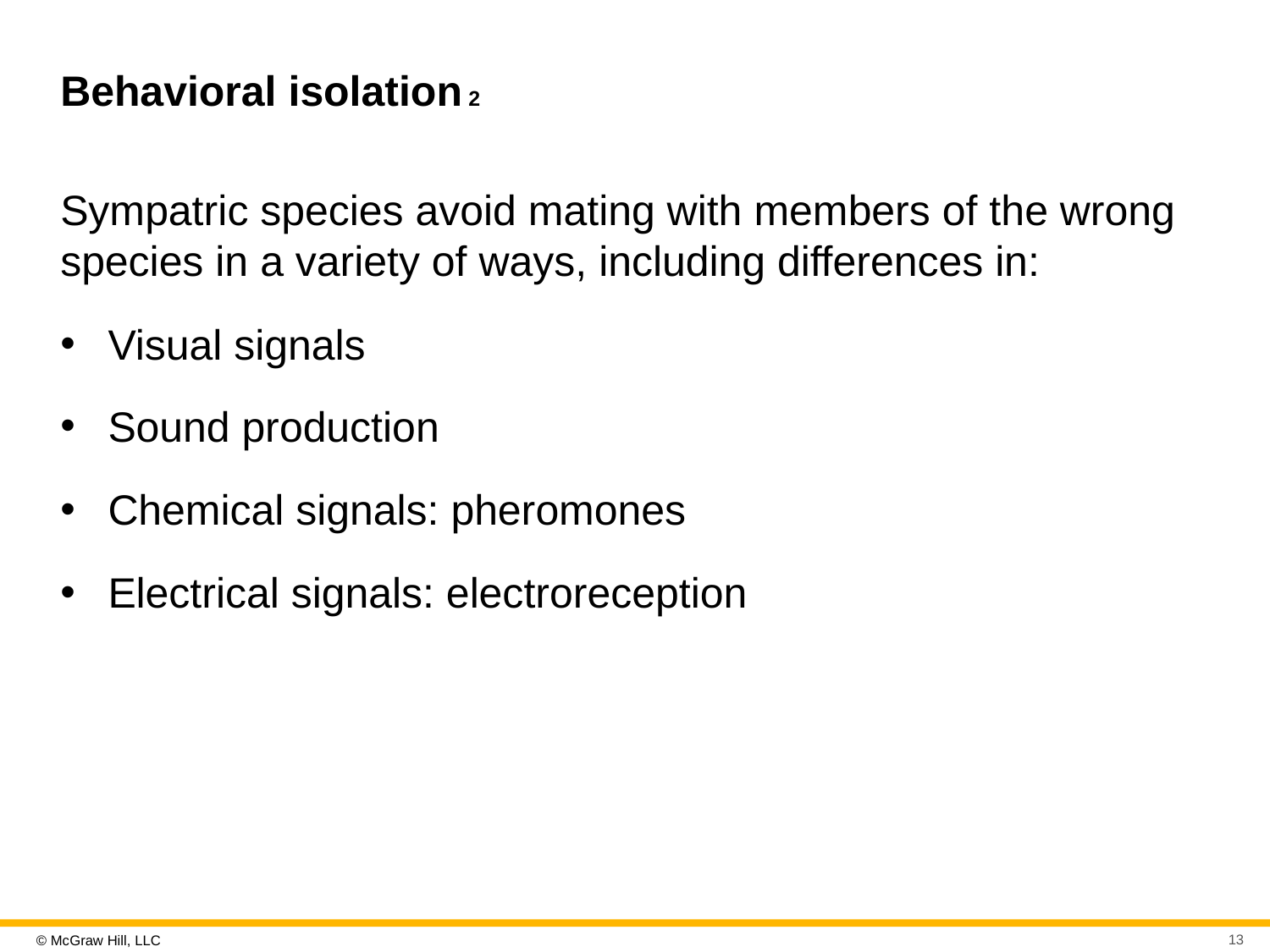

# Behavioral isolation 2
Sympatric species avoid mating with members of the wrong species in a variety of ways, including differences in:
Visual signals
Sound production
Chemical signals: pheromones
Electrical signals: electroreception
13